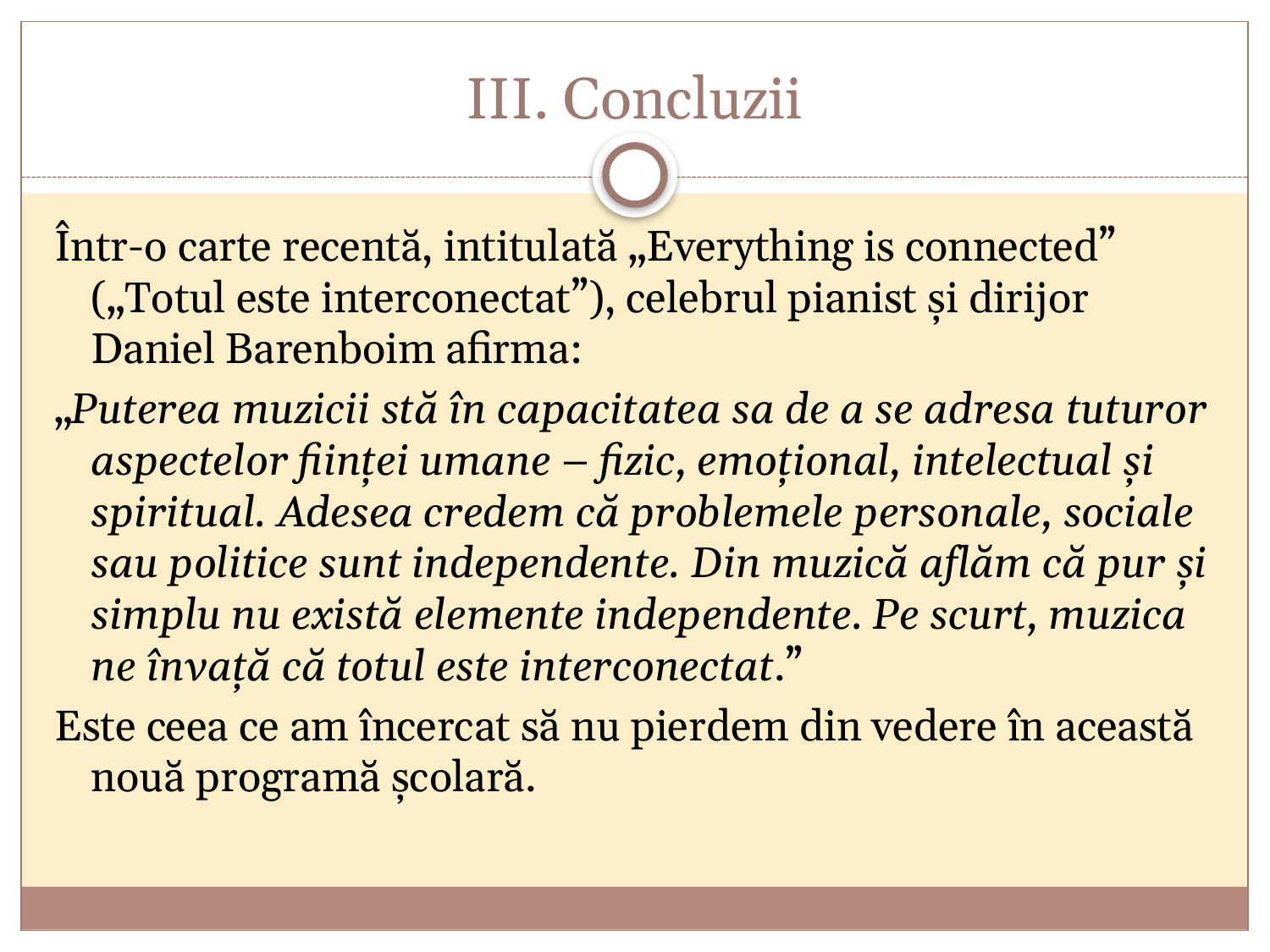

# III. Concluzii
Într-o carte recentă, intitulată „Everything is connected” („Totul este interconectat”), celebrul pianist și dirijor Daniel Barenboim afirma:
„Puterea muzicii stă în capacitatea sa de a se adresa tuturor aspectelor ființei umane – fizic, emoțional, intelectual și spiritual. Adesea credem că problemele personale, sociale sau politice sunt independente. Din muzică aflăm că pur și simplu nu există elemente independente. Pe scurt, muzica ne învață că totul este interconectat.”
Este ceea ce am încercat să nu pierdem din vedere în această nouă programă școlară.